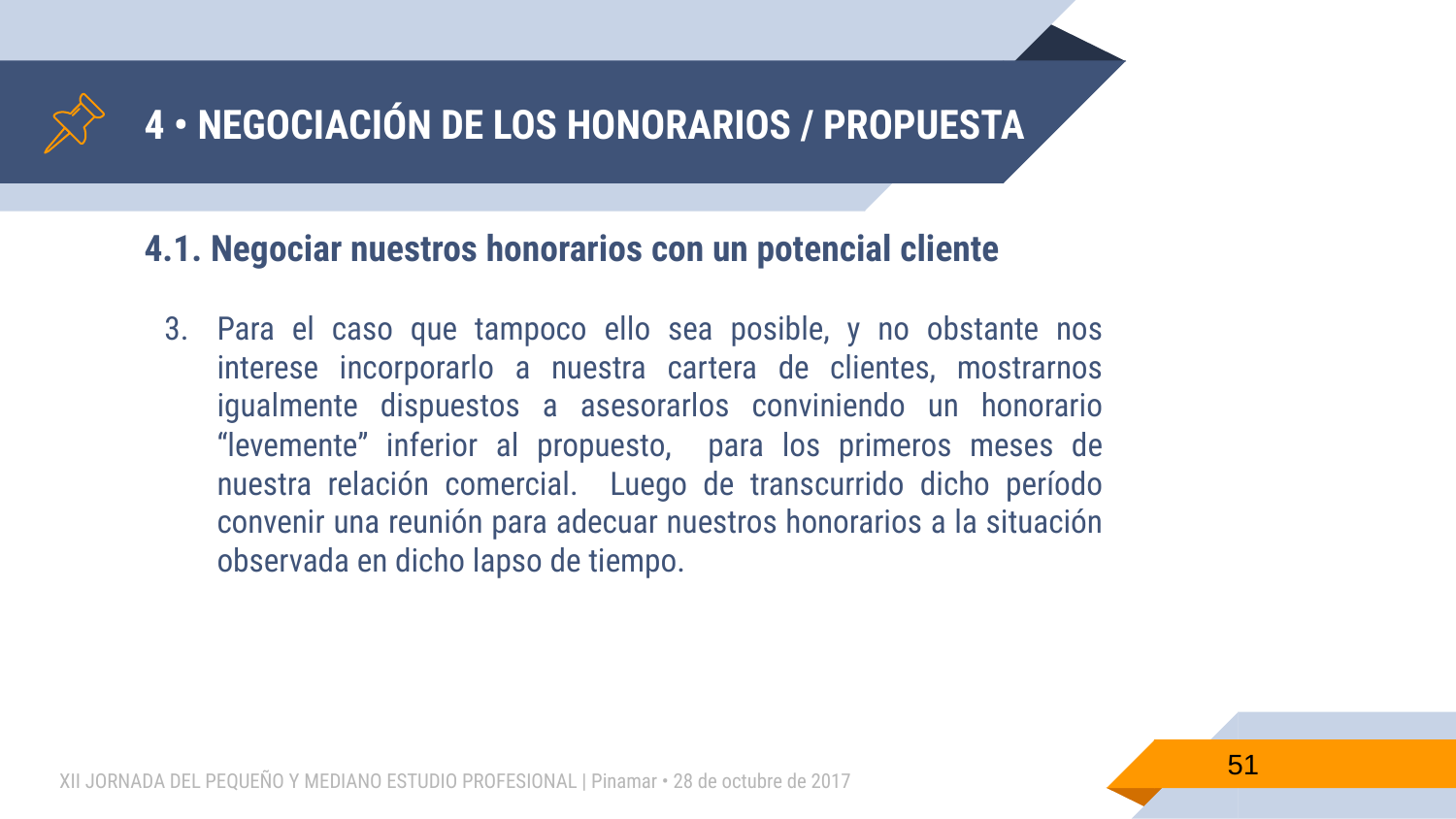

# 4 • NEGOCIACIÓN DE LOS HONORARIOS / PROPUESTA

4.1. Negociar nuestros honorarios con un potencial cliente

Para el caso que tampoco ello sea posible, y no obstante nos interese incorporarlo a nuestra cartera de clientes, mostrarnos igualmente dispuestos a asesorarlos conviniendo un honorario “levemente” inferior al propuesto,  para los primeros meses de nuestra relación comercial.  Luego de transcurrido dicho período convenir una reunión para adecuar nuestros honorarios a la situación observada en dicho lapso de tiempo.

51